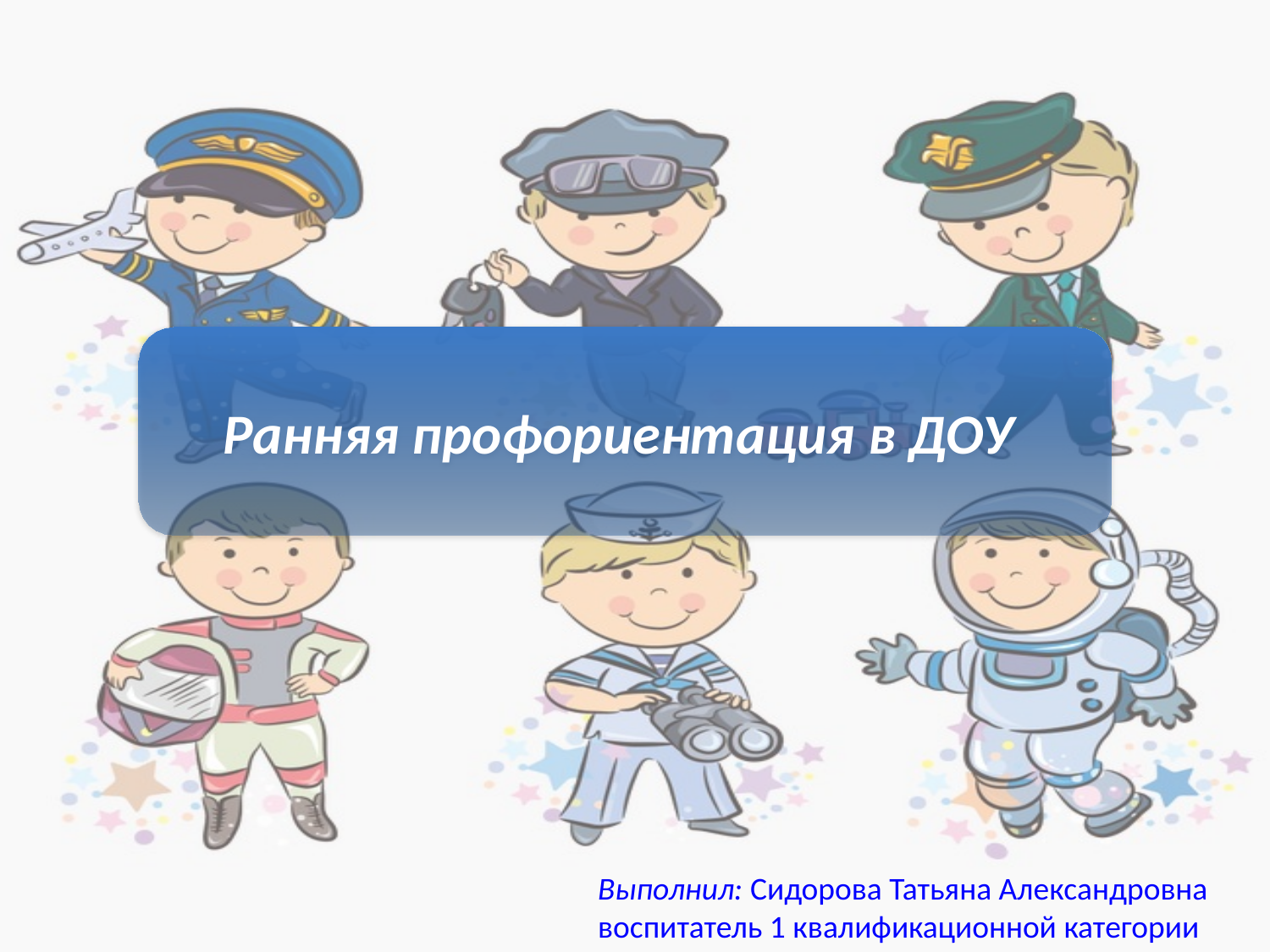

Ранняя профориентация в ДОУ
Выполнил: Сидорова Татьяна Александровна
воспитатель 1 квалификационной категории